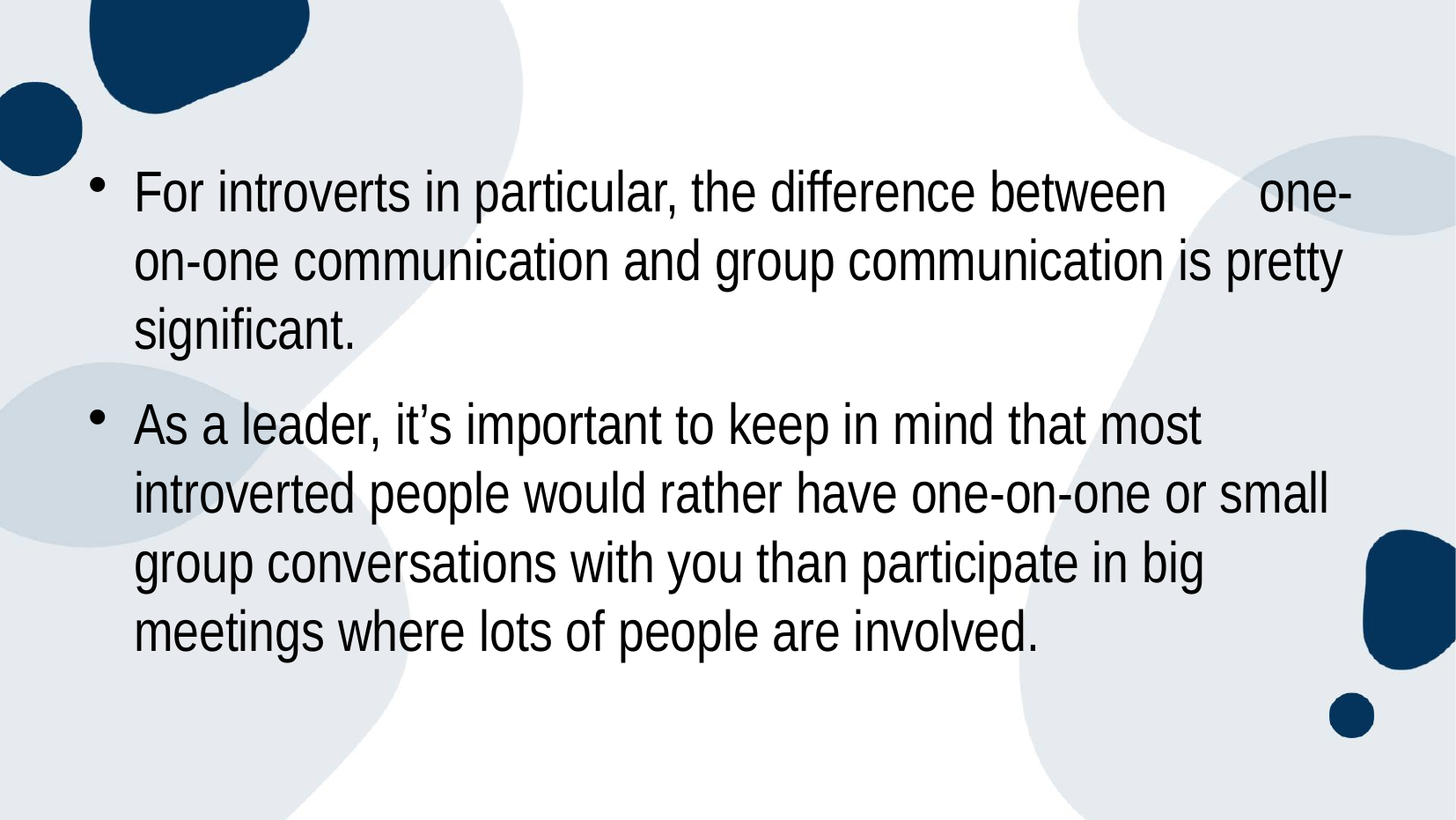

#
For introverts in particular, the difference between       one-on-one communication and group communication is pretty significant.
As a leader, it’s important to keep in mind that most introverted people would rather have one-on-one or small group conversations with you than participate in big meetings where lots of people are involved.